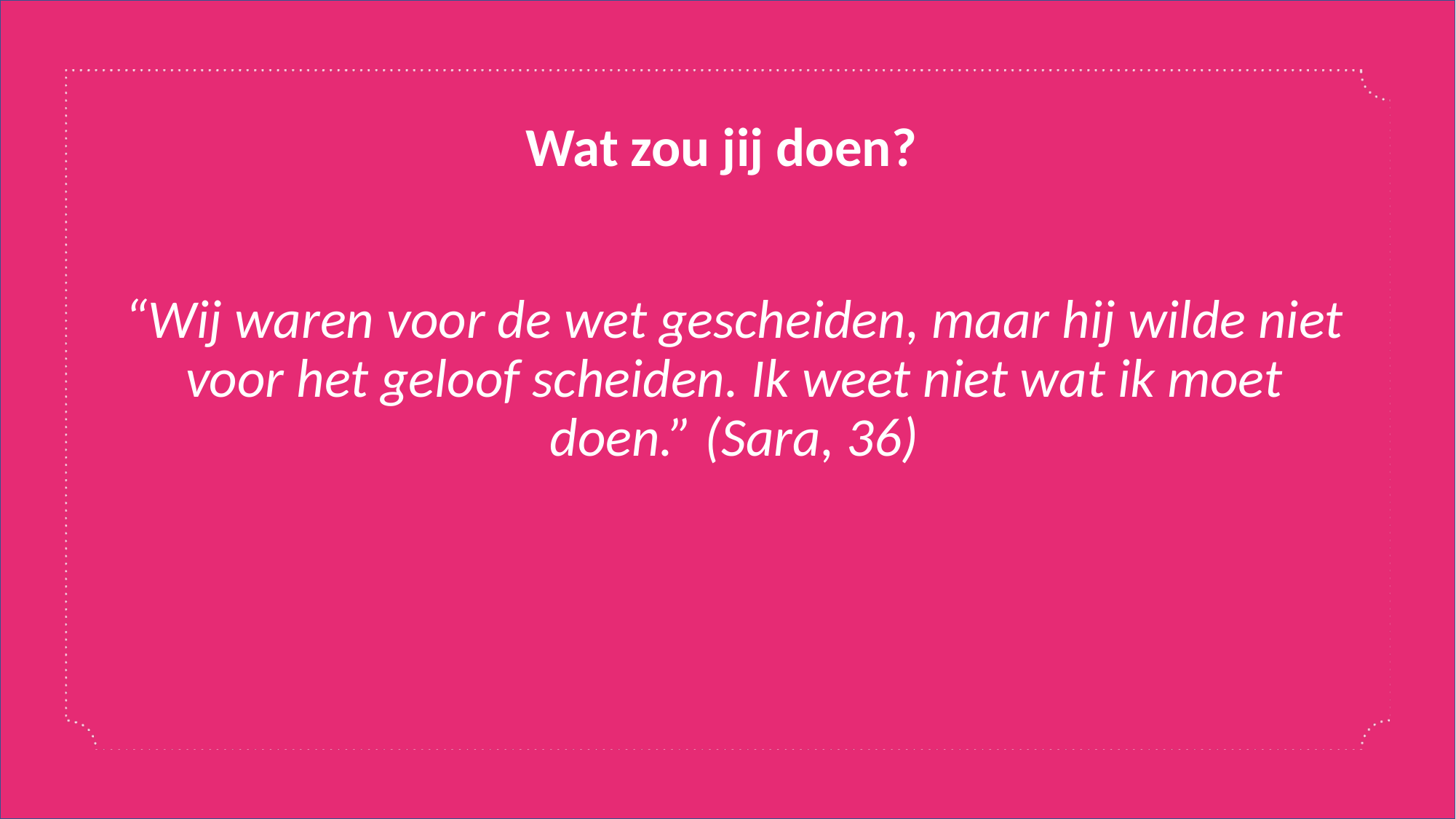

Wat zou jij doen?
# “Wij waren voor de wet gescheiden, maar hij wilde niet voor het geloof scheiden. Ik weet niet wat ik moet doen.” (Sara, 36)